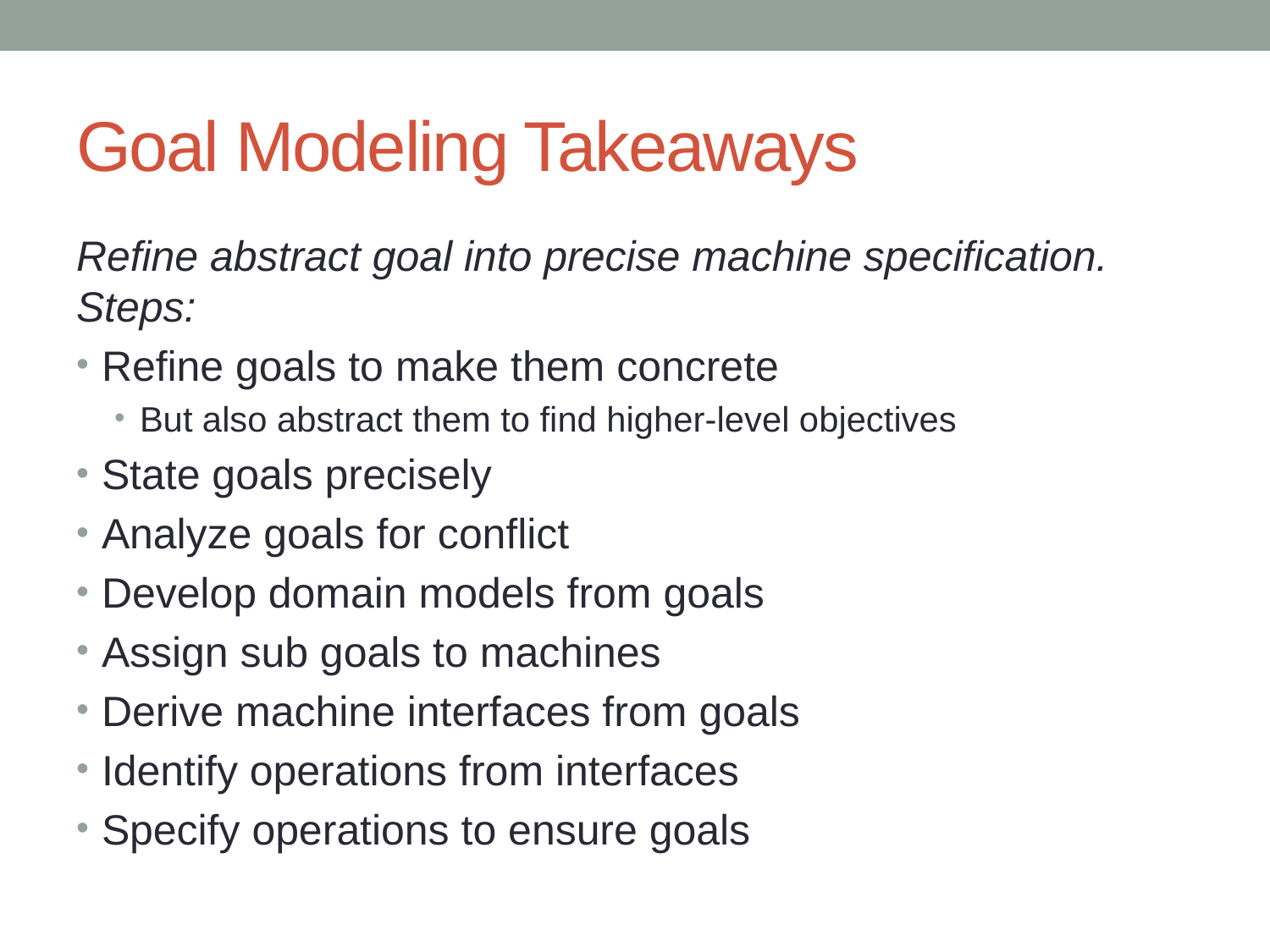

# Goal Modeling Takeaways
Refine abstract goal into precise machine specification.  Steps:
Refine goals to make them concrete
But also abstract them to find higher-level objectives
State goals precisely
Analyze goals for conflict
Develop domain models from goals
Assign sub goals to machines
Derive machine interfaces from goals
Identify operations from interfaces
Specify operations to ensure goals